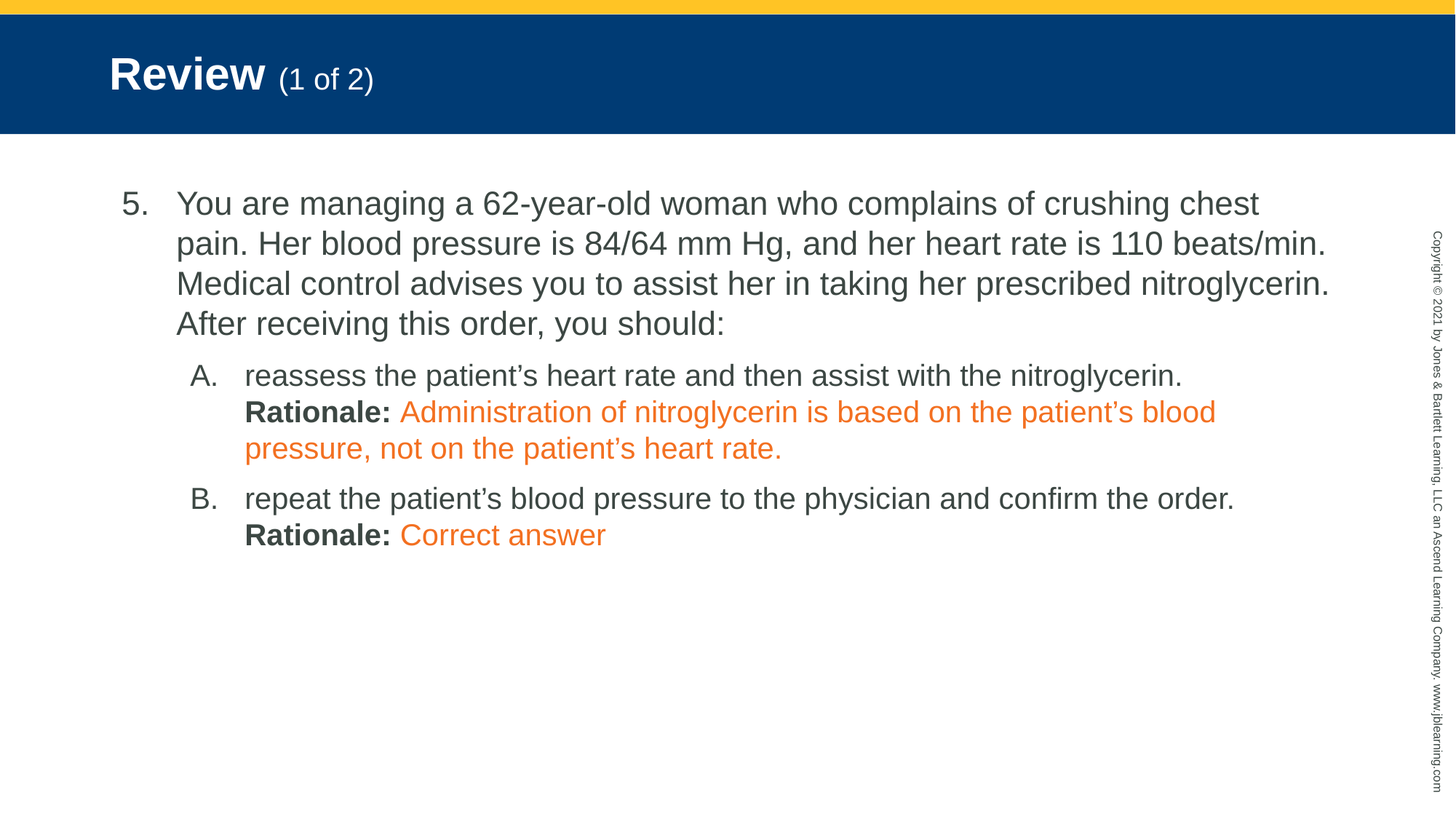

# Review (1 of 2)
You are managing a 62-year-old woman who complains of crushing chest pain. Her blood pressure is 84/64 mm Hg, and her heart rate is 110 beats/min. Medical control advises you to assist her in taking her prescribed nitroglycerin. After receiving this order, you should:
reassess the patient’s heart rate and then assist with the nitroglycerin.
Rationale: Administration of nitroglycerin is based on the patient’s blood pressure, not on the patient’s heart rate.
repeat the patient’s blood pressure to the physician and confirm the order.
Rationale: Correct answer